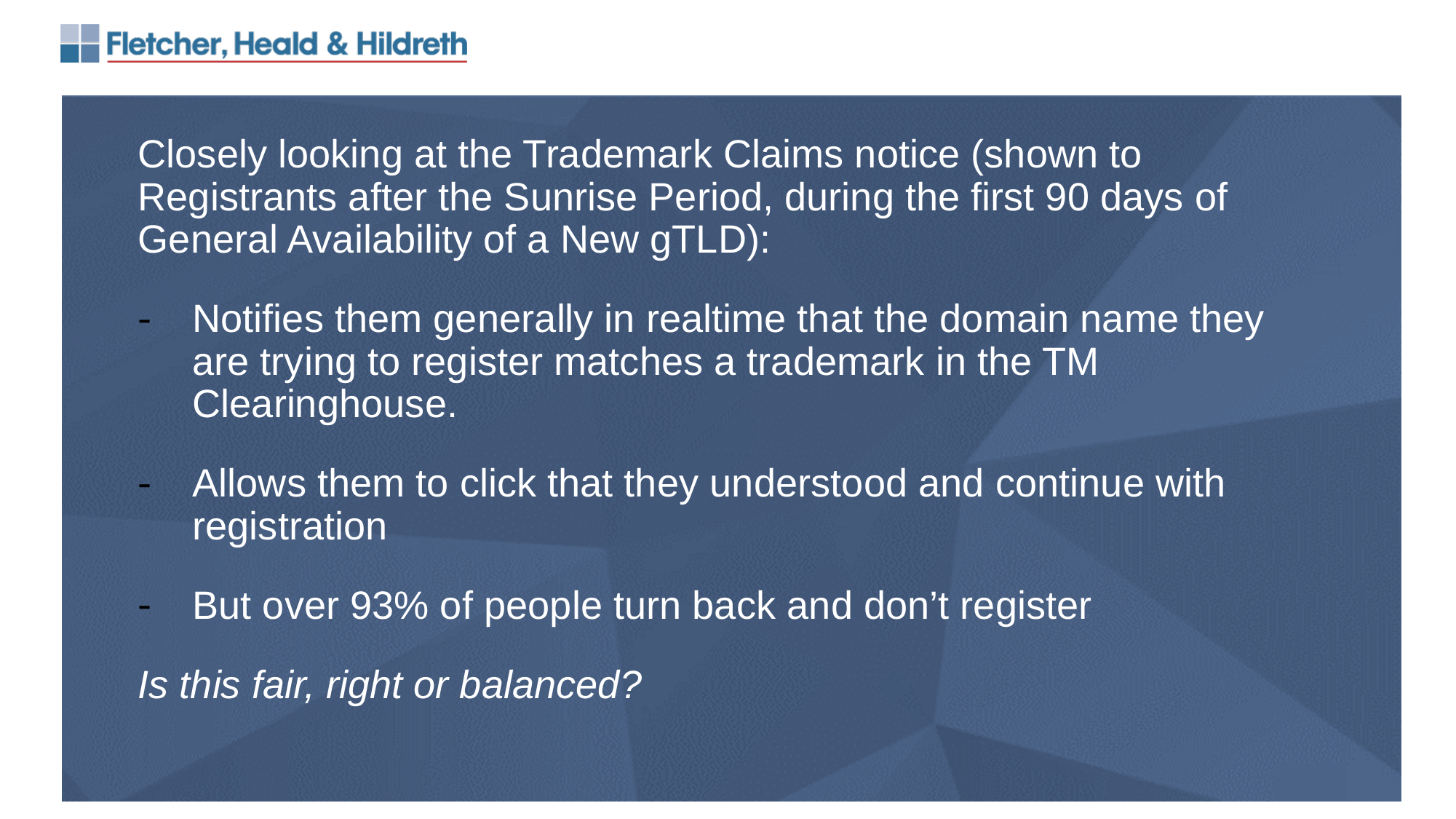

Closely looking at the Trademark Claims notice (shown to Registrants after the Sunrise Period, during the first 90 days of General Availability of a New gTLD):
Notifies them generally in realtime that the domain name they are trying to register matches a trademark in the TM Clearinghouse.
Allows them to click that they understood and continue with registration
But over 93% of people turn back and don’t register
Is this fair, right or balanced?

.